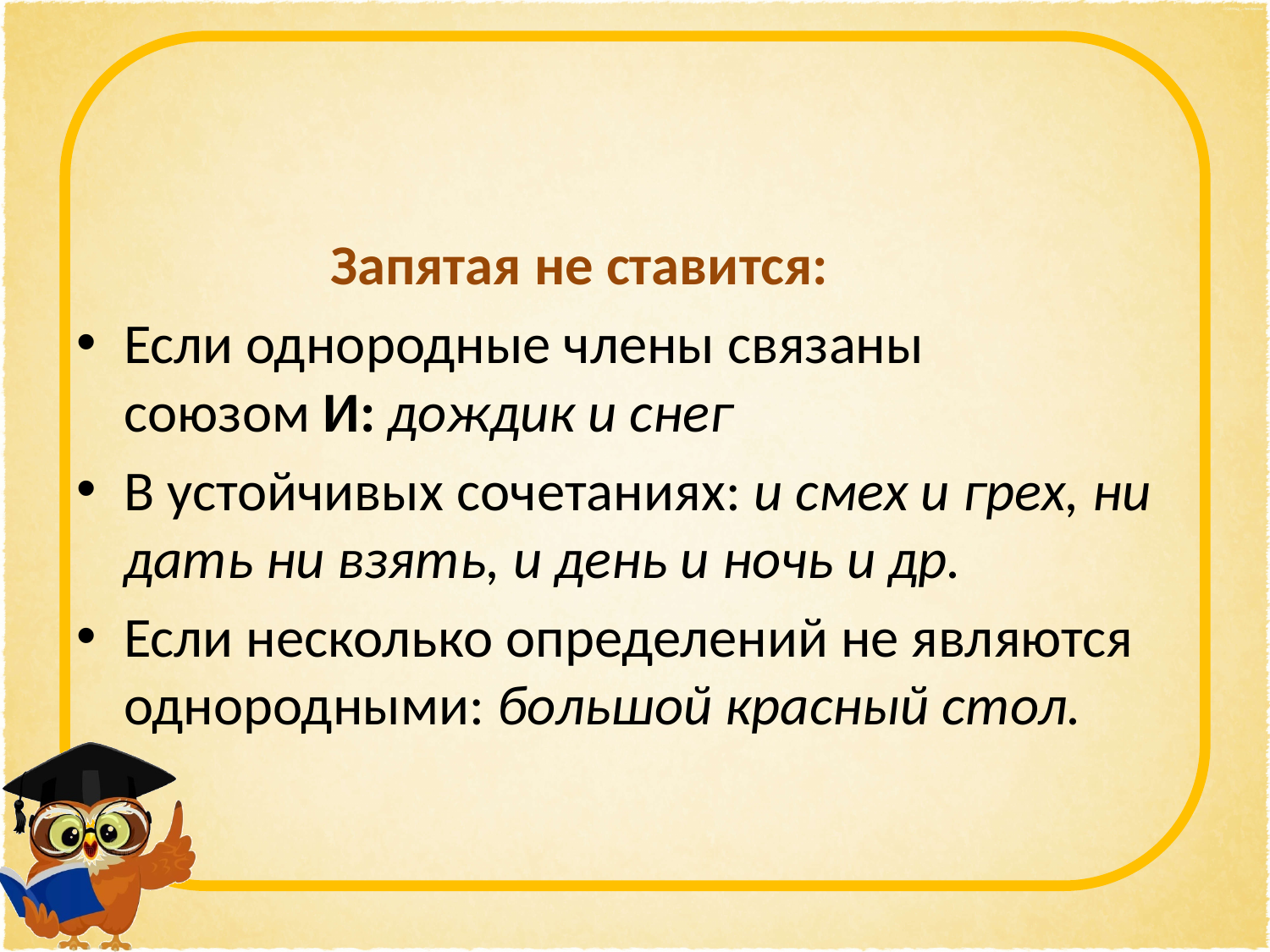

#
		Запятая не ставится:
Если однородные члены связаны союзом И: дождик и снег
В устойчивых сочетаниях: и смех и грех, ни дать ни взять, и день и ночь и др.
Если несколько определений не являются однородными: большой красный стол.